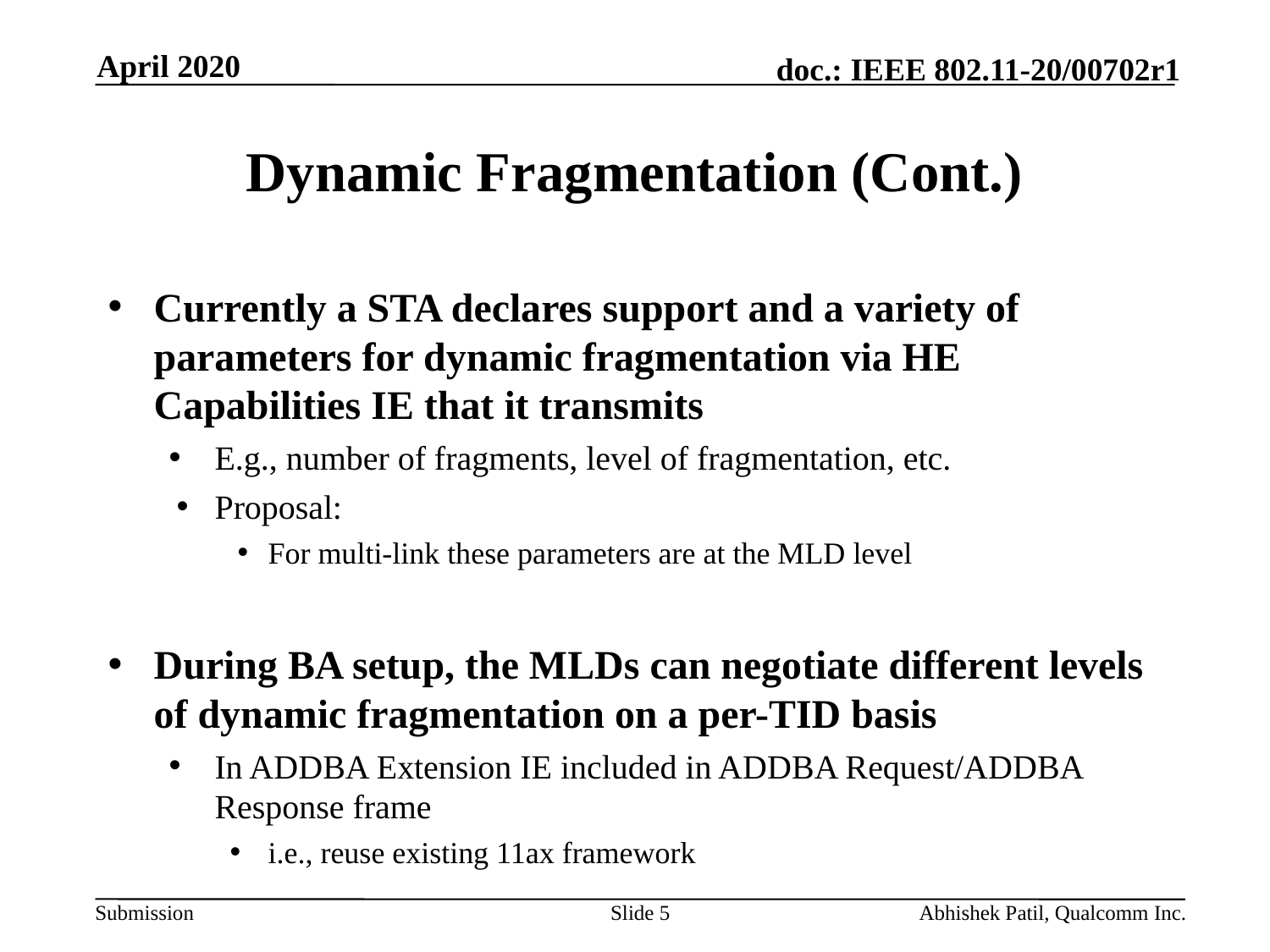

April 2020
# Dynamic Fragmentation (Cont.)
Currently a STA declares support and a variety of parameters for dynamic fragmentation via HE Capabilities IE that it transmits
E.g., number of fragments, level of fragmentation, etc.
Proposal:
For multi-link these parameters are at the MLD level

During BA setup, the MLDs can negotiate different levels of dynamic fragmentation on a per-TID basis
In ADDBA Extension IE included in ADDBA Request/ADDBA Response frame
i.e., reuse existing 11ax framework
Slide 5
Abhishek Patil, Qualcomm Inc.